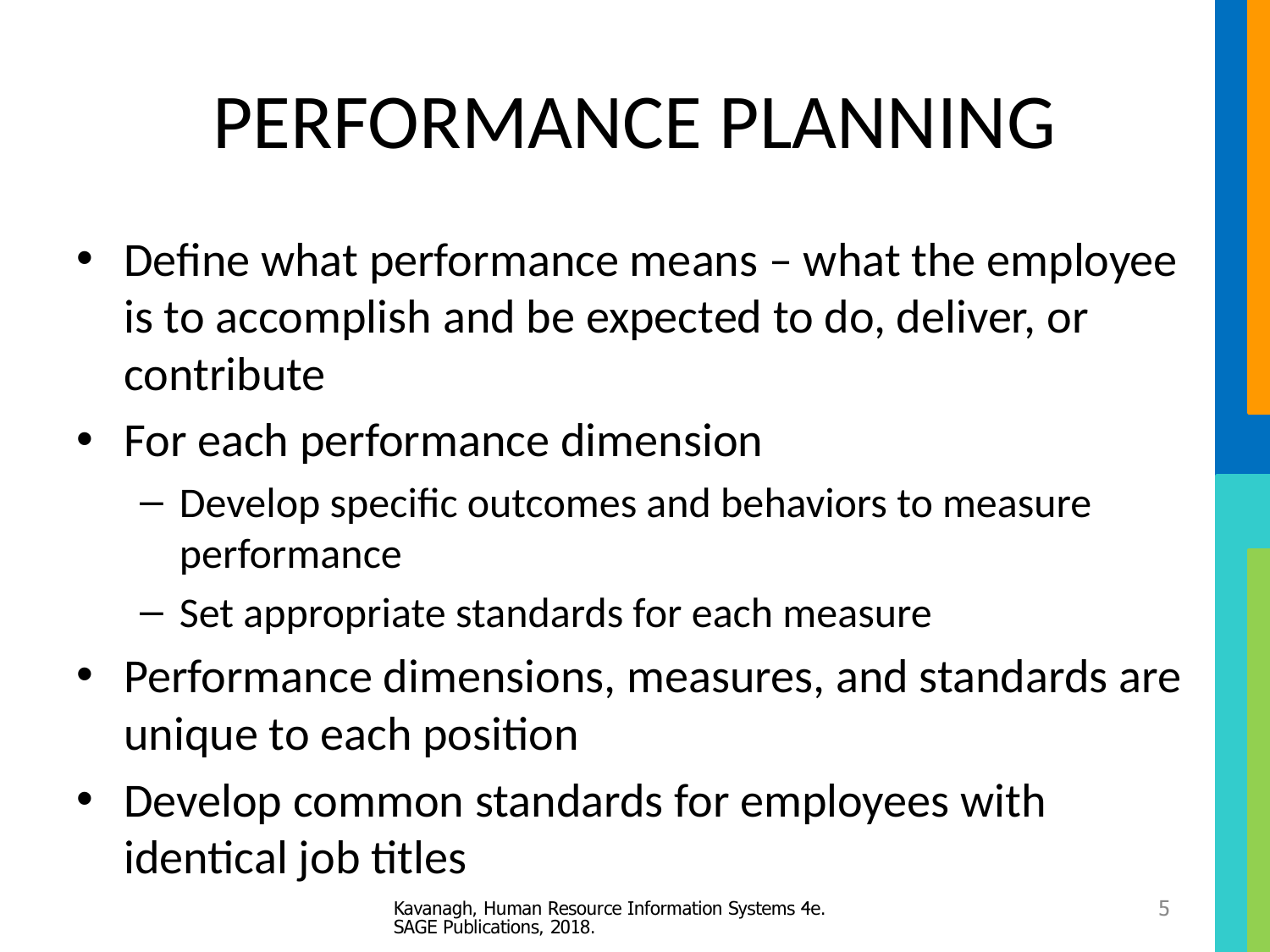

# PERFORMANCE PLANNING
Define what performance means – what the employee is to accomplish and be expected to do, deliver, or contribute
For each performance dimension
Develop specific outcomes and behaviors to measure performance
Set appropriate standards for each measure
Performance dimensions, measures, and standards are unique to each position
Develop common standards for employees with identical job titles
Kavanagh, Human Resource Information Systems 4e. SAGE Publications, 2018.
5